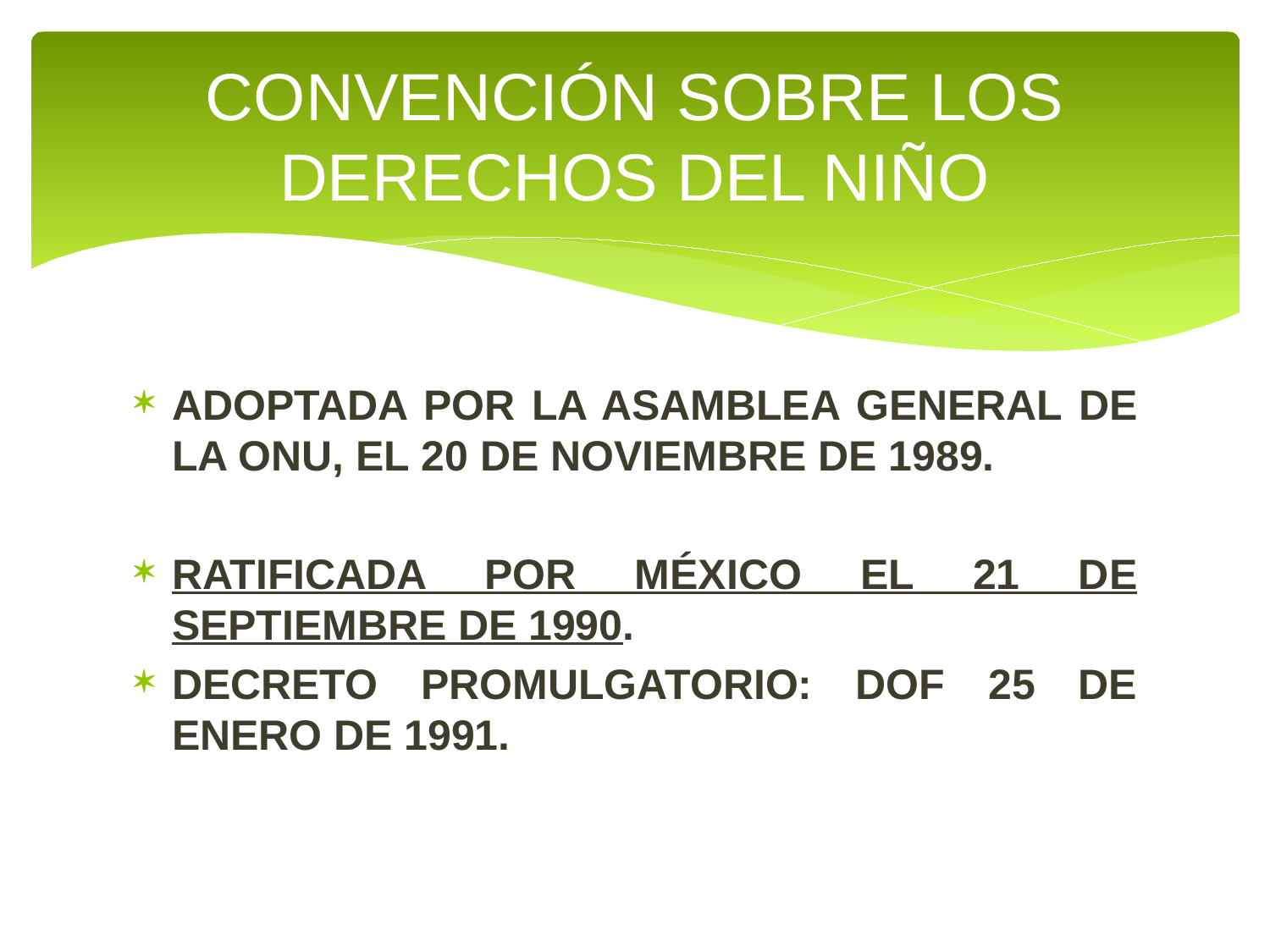

# CONVENCIÓN SOBRE LOS DERECHOS DEL NIÑO
ADOPTADA POR LA ASAMBLEA GENERAL DE LA ONU, EL 20 DE NOVIEMBRE DE 1989.

RATIFICADA POR MÉXICO EL 21 DE SEPTIEMBRE DE 1990.
DECRETO PROMULGATORIO: DOF 25 DE ENERO DE 1991.